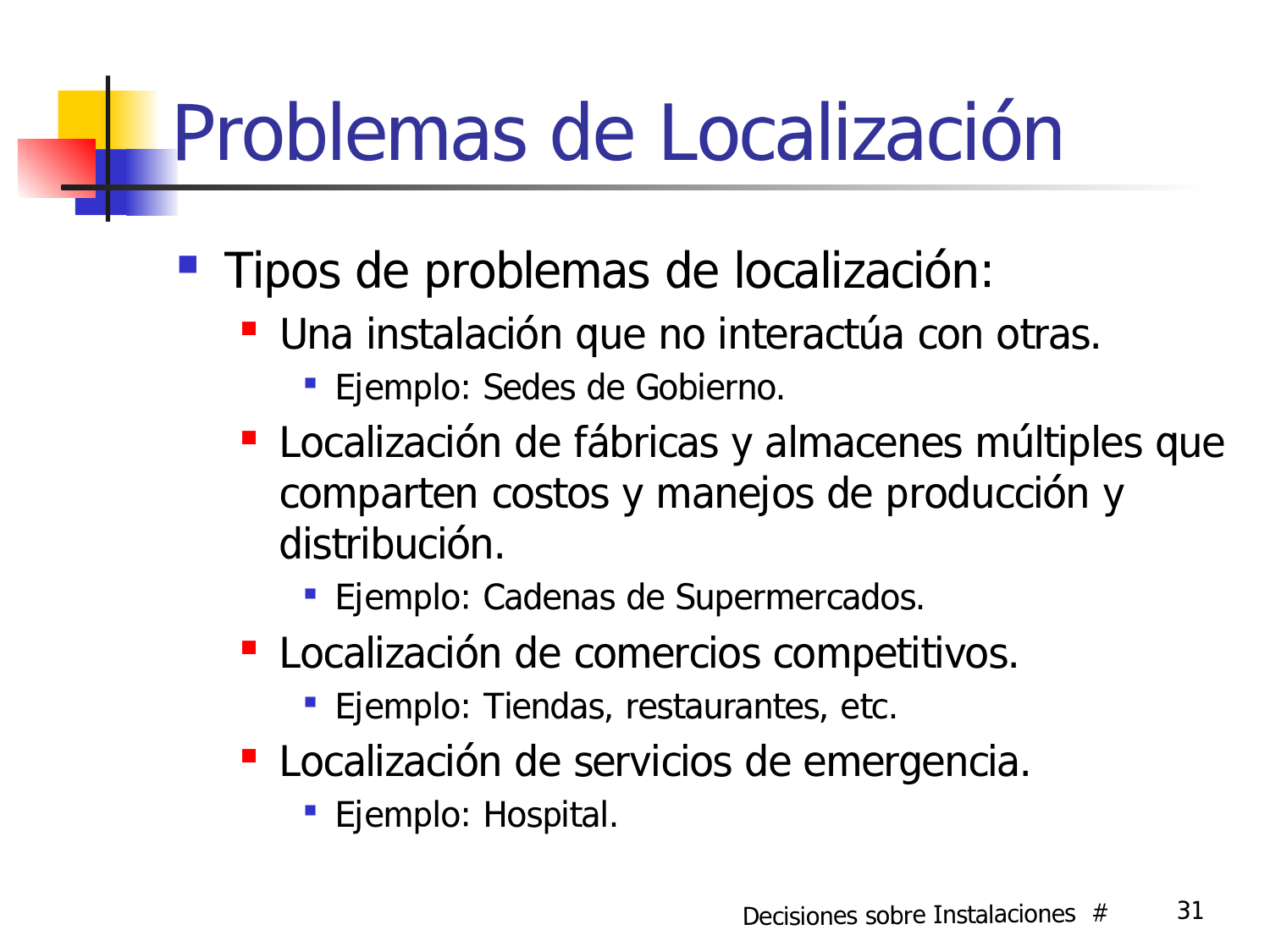

# Problemas de Localización
Tipos de problemas de localización:
Una instalación que no interactúa con otras.
Ejemplo: Sedes de Gobierno.
Localización de fábricas y almacenes múltiples que comparten costos y manejos de producción y distribución.
Ejemplo: Cadenas de Supermercados.
Localización de comercios competitivos.
Ejemplo: Tiendas, restaurantes, etc.
Localización de servicios de emergencia.
Ejemplo: Hospital.

31
Decisiones sobre Instalaciones  #